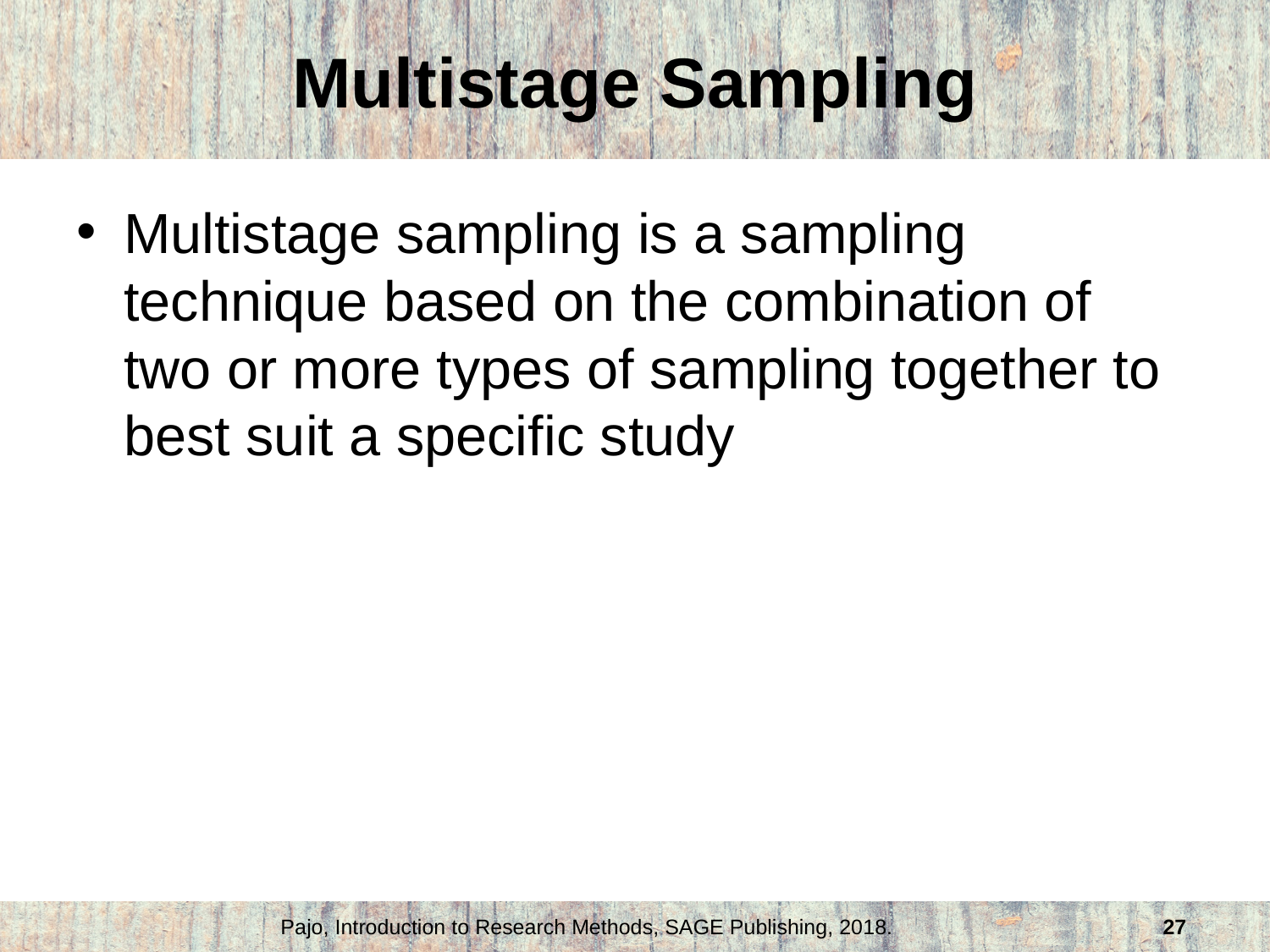

# Multistage Sampling
Multistage sampling is a sampling technique based on the combination of two or more types of sampling together to best suit a specific study

Pajo, Introduction to Research Methods, SAGE Publishing, 2018.
27